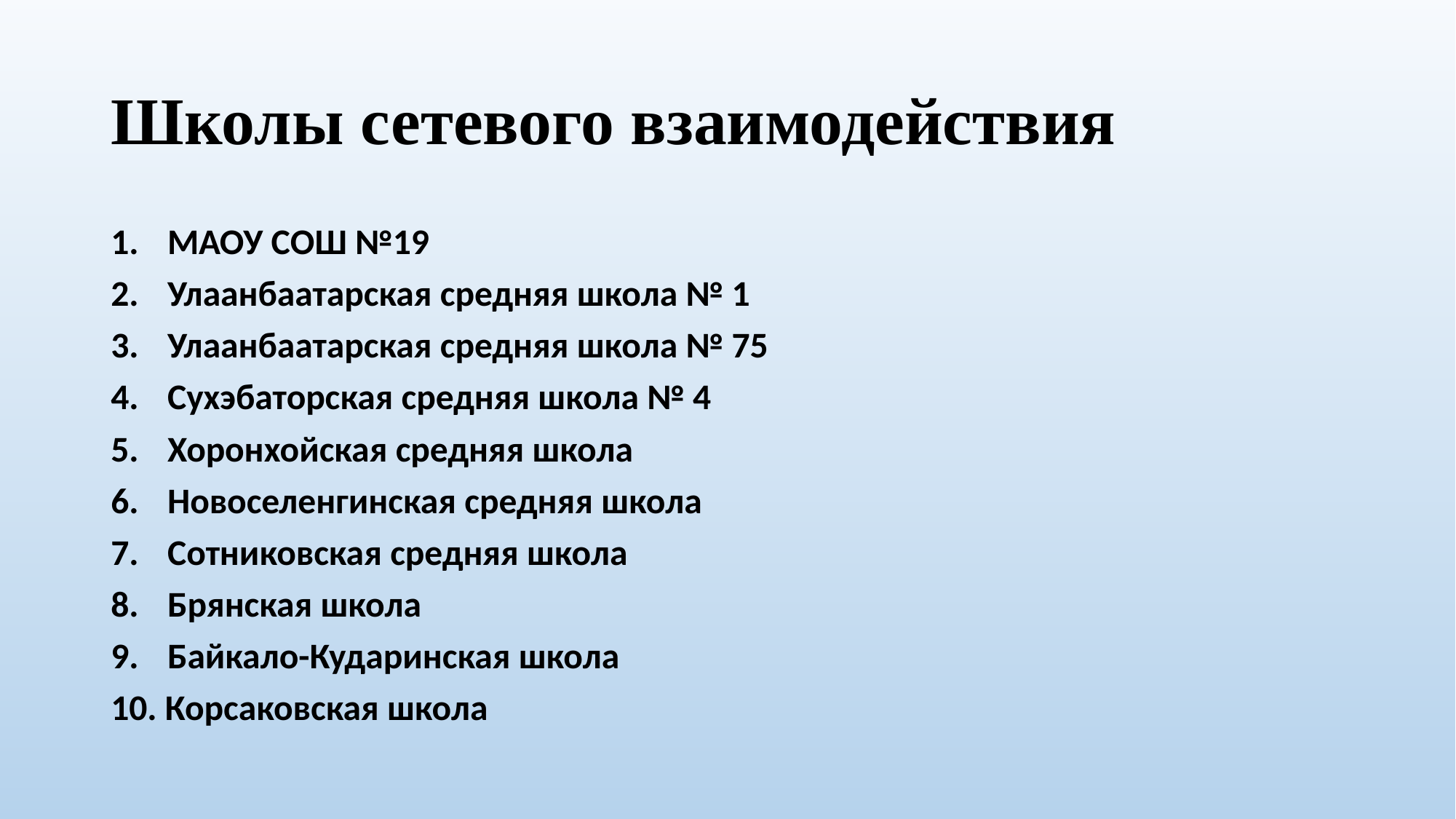

# Школы сетевого взаимодействия
МАОУ СОШ №19
Улаанбаатарская средняя школа № 1
Улаанбаатарская средняя школа № 75
Сухэбаторская средняя школа № 4
Хоронхойская средняя школа
Новоселенгинская средняя школа
Сотниковская средняя школа
Брянская школа
Байкало-Кударинская школа
10. Корсаковская школа